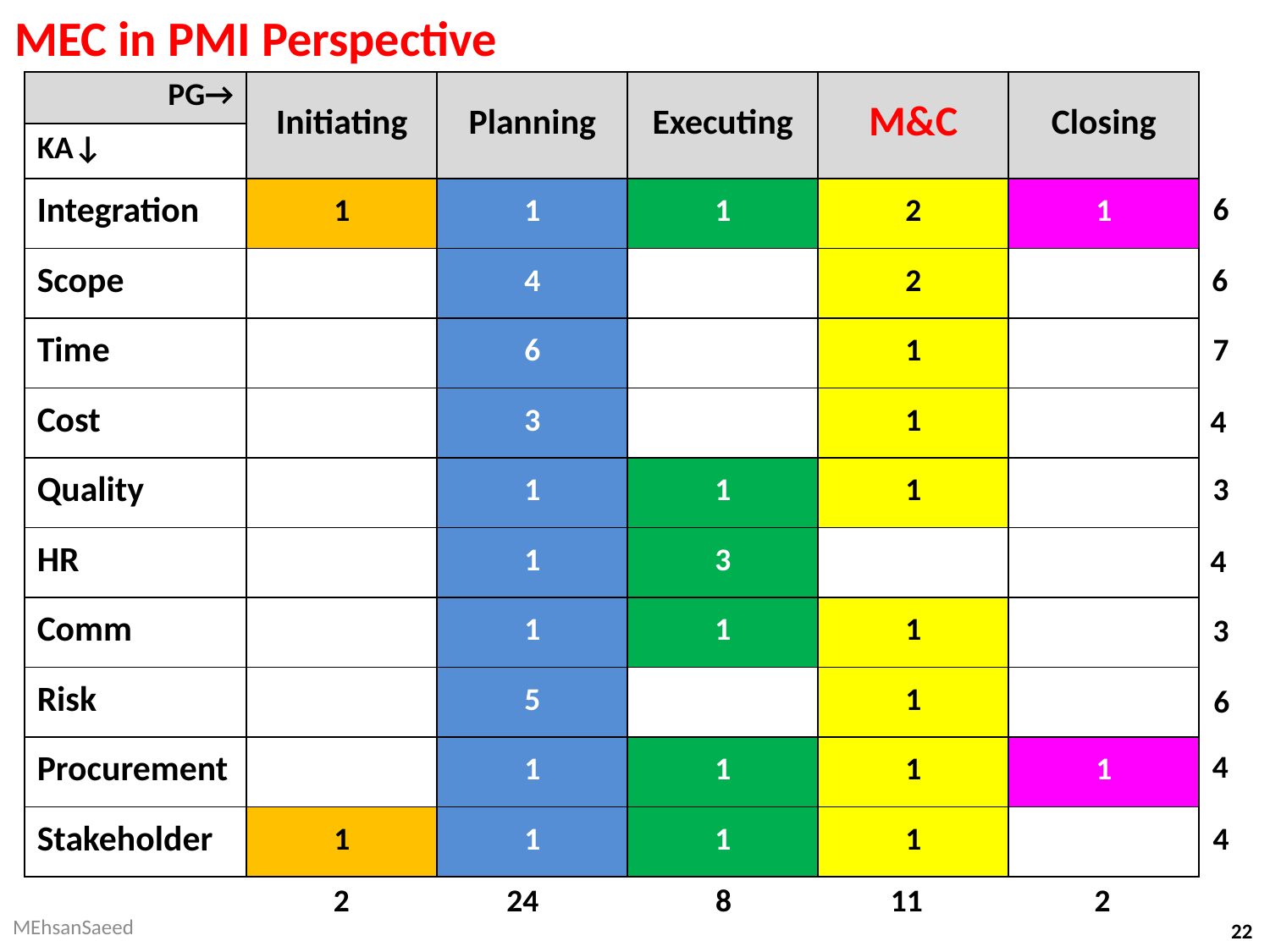

# MEC in PMI Perspective
| PG→ | Initiating | Planning | Executing | M&C | Closing |
| --- | --- | --- | --- | --- | --- |
| KA↓ |  |  |  |  |  |
| Integration | 1 | 1 | 1 | 2 | 1 |
| Scope |  | 4 |  | 2 |  |
| Time |  | 6 |  | 1 |  |
| Cost |  | 3 |  | 1 |  |
| Quality |  | 1 | 1 | 1 |  |
| HR |  | 1 | 3 |  |  |
| Comm |  | 1 | 1 | 1 |  |
| Risk |  | 5 |  | 1 |  |
| Procurement |  | 1 | 1 | 1 | 1 |
| Stakeholder | 1 | 1 | 1 | 1 |  |
6
6
7
4
3
4
3
6
4
4
2
11
24
2
8
MEhsanSaeed
22